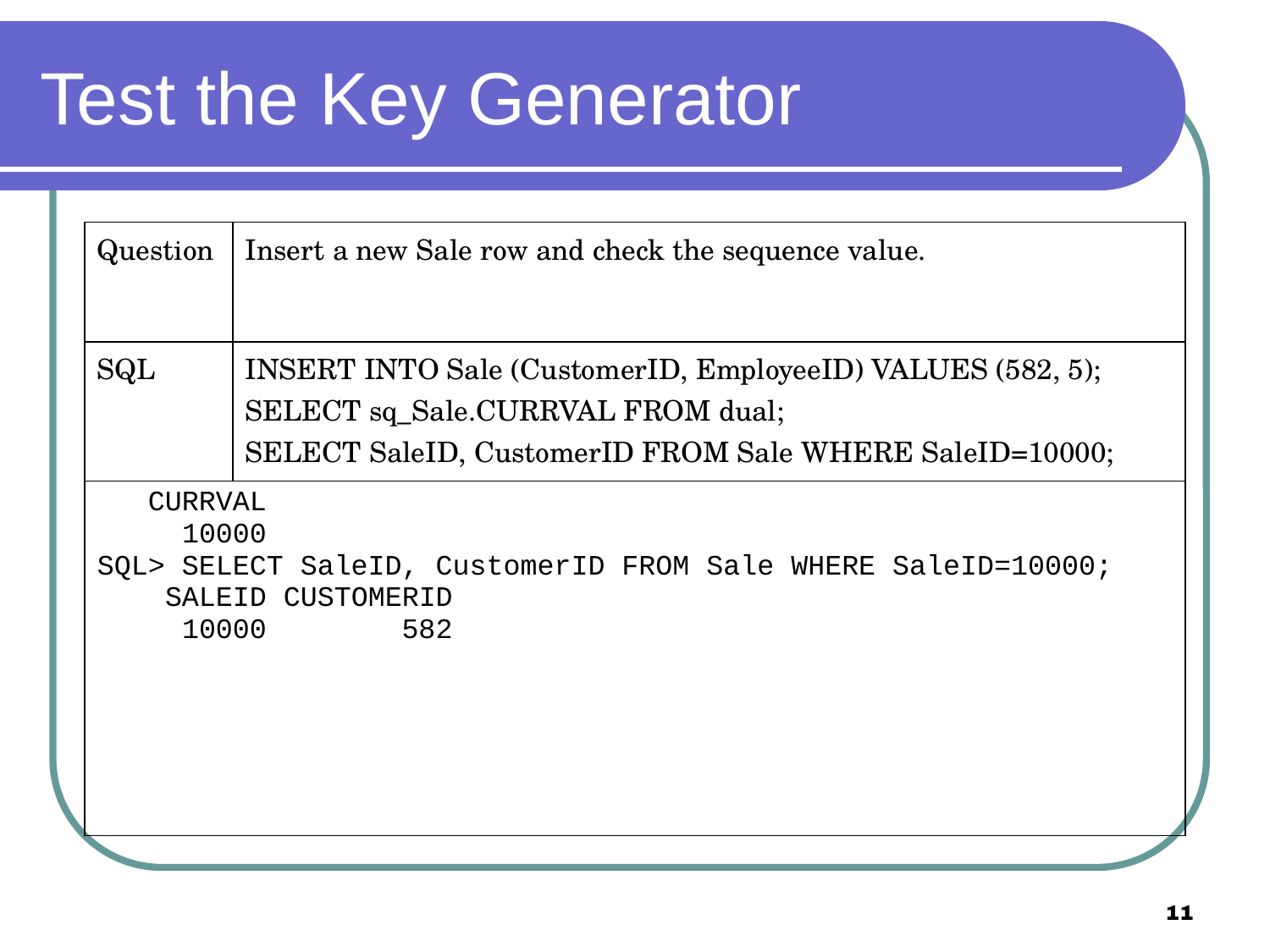

# Test the Key Generator
| Question | Insert a new Sale row and check the sequence value. |
| --- | --- |
| SQL | INSERT INTO Sale (CustomerID, EmployeeID) VALUES (582, 5); SELECT sq\_Sale.CURRVAL FROM dual; SELECT SaleID, CustomerID FROM Sale WHERE SaleID=10000; |
| CURRVAL 10000 SQL> SELECT SaleID, CustomerID FROM Sale WHERE SaleID=10000; SALEID CUSTOMERID 10000 582 |  |
11